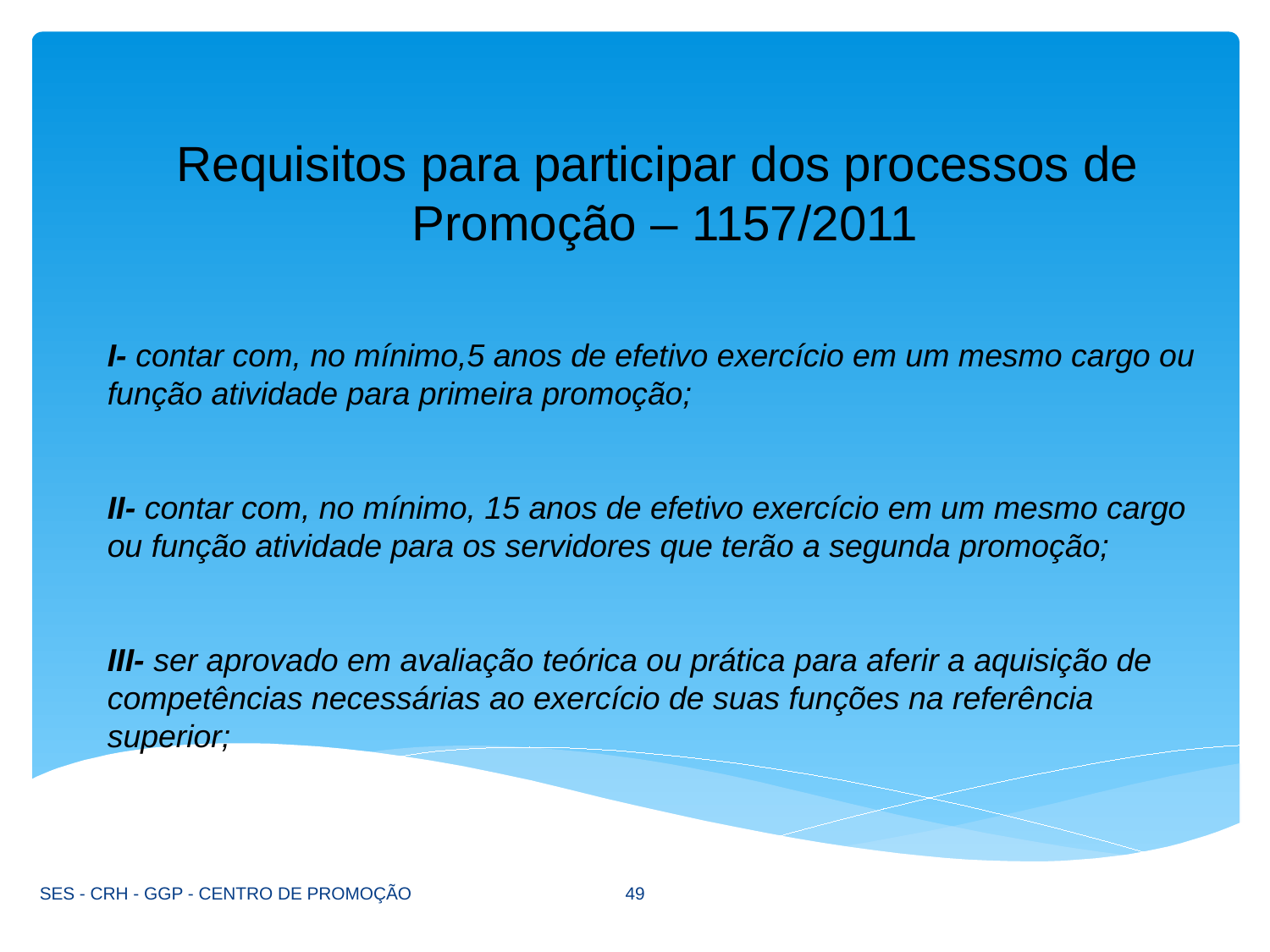

Requisitos para participar dos processos de  Promoção – 1157/2011

I- contar com, no mínimo,5 anos de efetivo exercício em um mesmo cargo ou função atividade para primeira promoção;

II- contar com, no mínimo, 15 anos de efetivo exercício em um mesmo cargo ou função atividade para os servidores que terão a segunda promoção;

III- ser aprovado em avaliação teórica ou prática para aferir a aquisição de competências necessárias ao exercício de suas funções na referência superior;

49
SES - CRH - GGP - CENTRO DE PROMOÇÃO